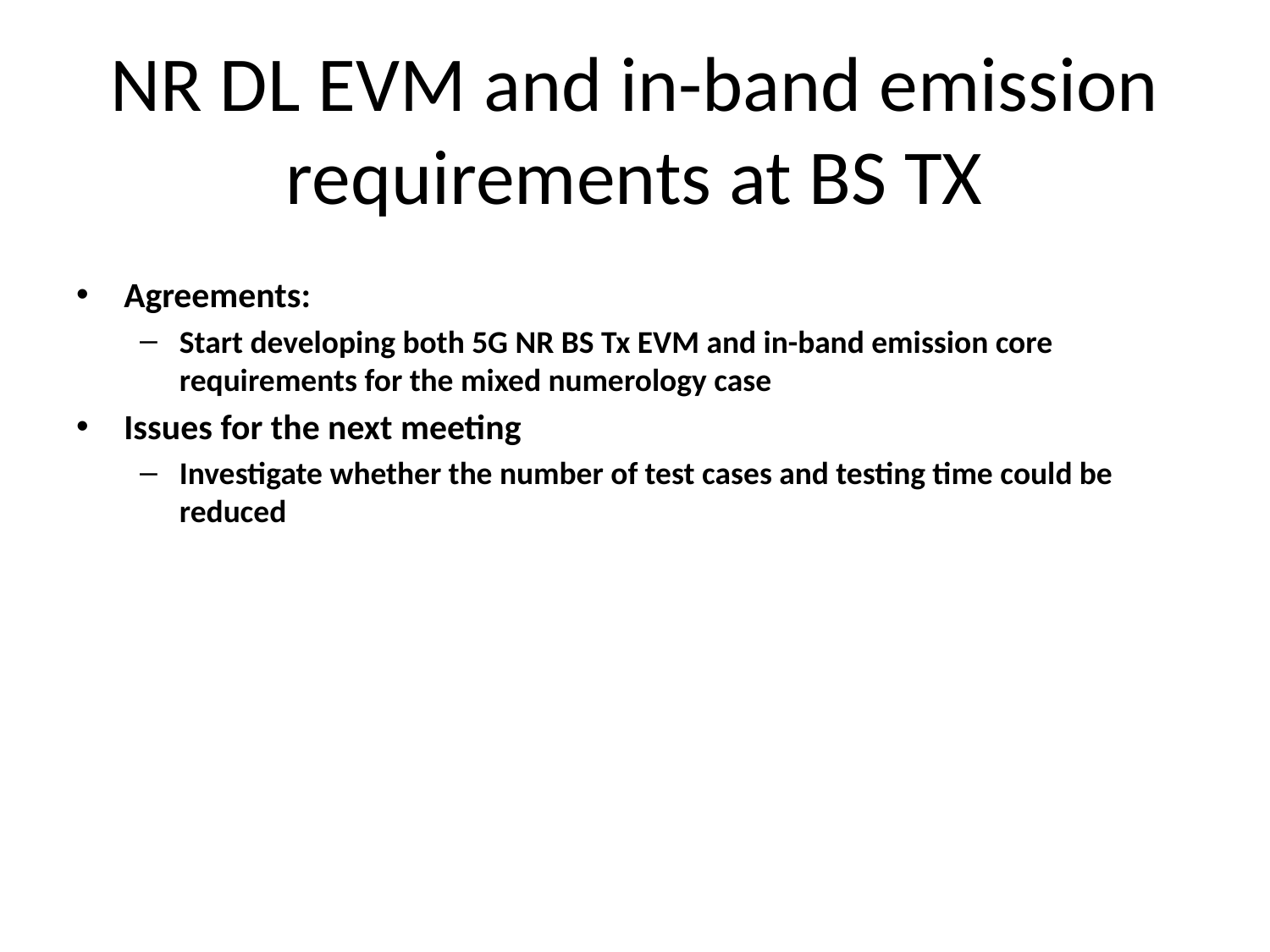

# NR DL EVM and in-band emission requirements at BS TX
Agreements:
Start developing both 5G NR BS Tx EVM and in-band emission core requirements for the mixed numerology case
Issues for the next meeting
Investigate whether the number of test cases and testing time could be reduced